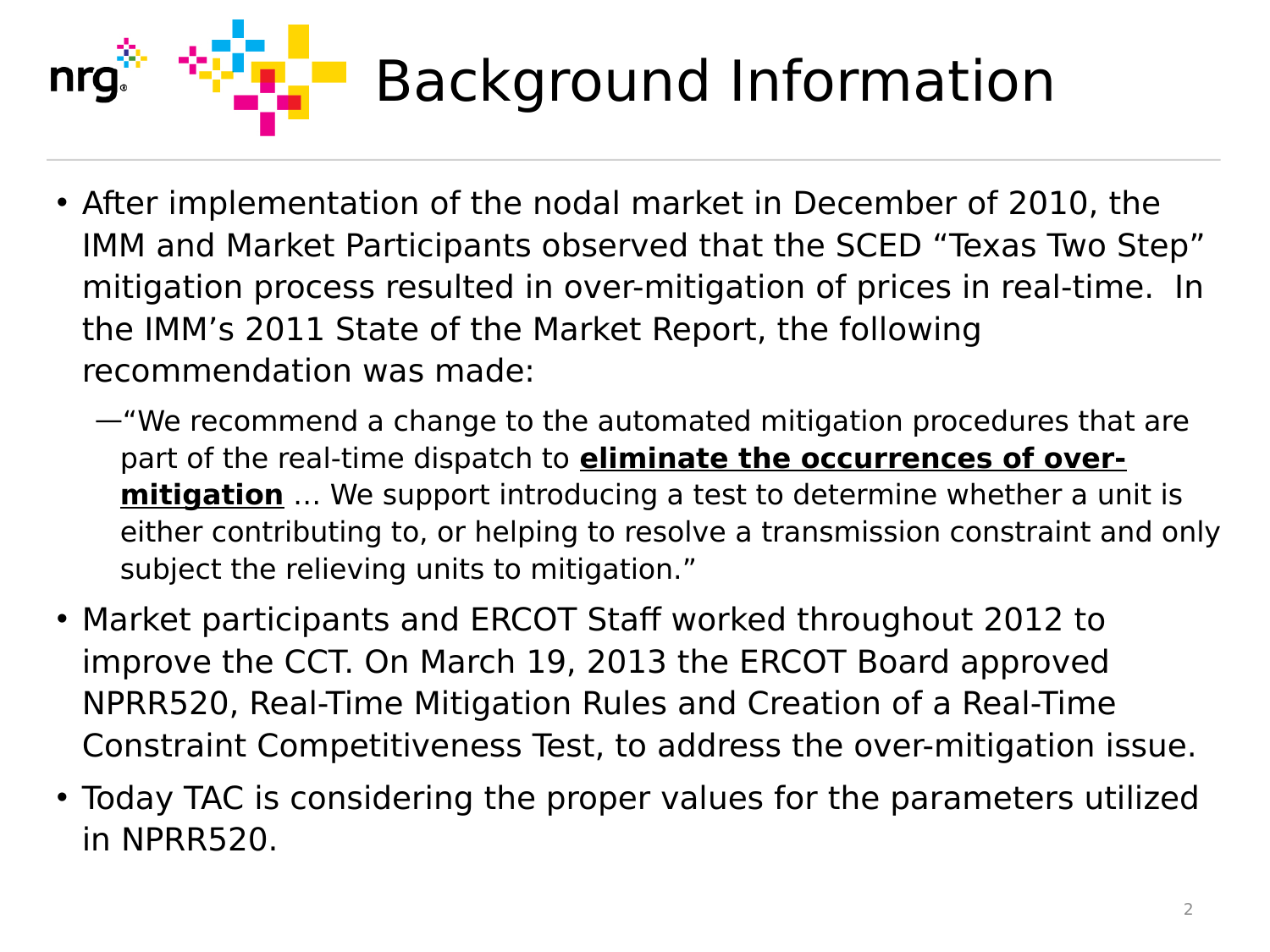

# Background Information
After implementation of the nodal market in December of 2010, the IMM and Market Participants observed that the SCED “Texas Two Step” mitigation process resulted in over-mitigation of prices in real-time.  In the IMM’s 2011 State of the Market Report, the following recommendation was made:
“We recommend a change to the automated mitigation procedures that are part of the real-time dispatch to eliminate the occurrences of over-mitigation … We support introducing a test to determine whether a unit is either contributing to, or helping to resolve a transmission constraint and only subject the relieving units to mitigation.”
Market participants and ERCOT Staff worked throughout 2012 to improve the CCT. On March 19, 2013 the ERCOT Board approved NPRR520, Real-Time Mitigation Rules and Creation of a Real-Time Constraint Competitiveness Test, to address the over-mitigation issue.
Today TAC is considering the proper values for the parameters utilized in NPRR520.

2